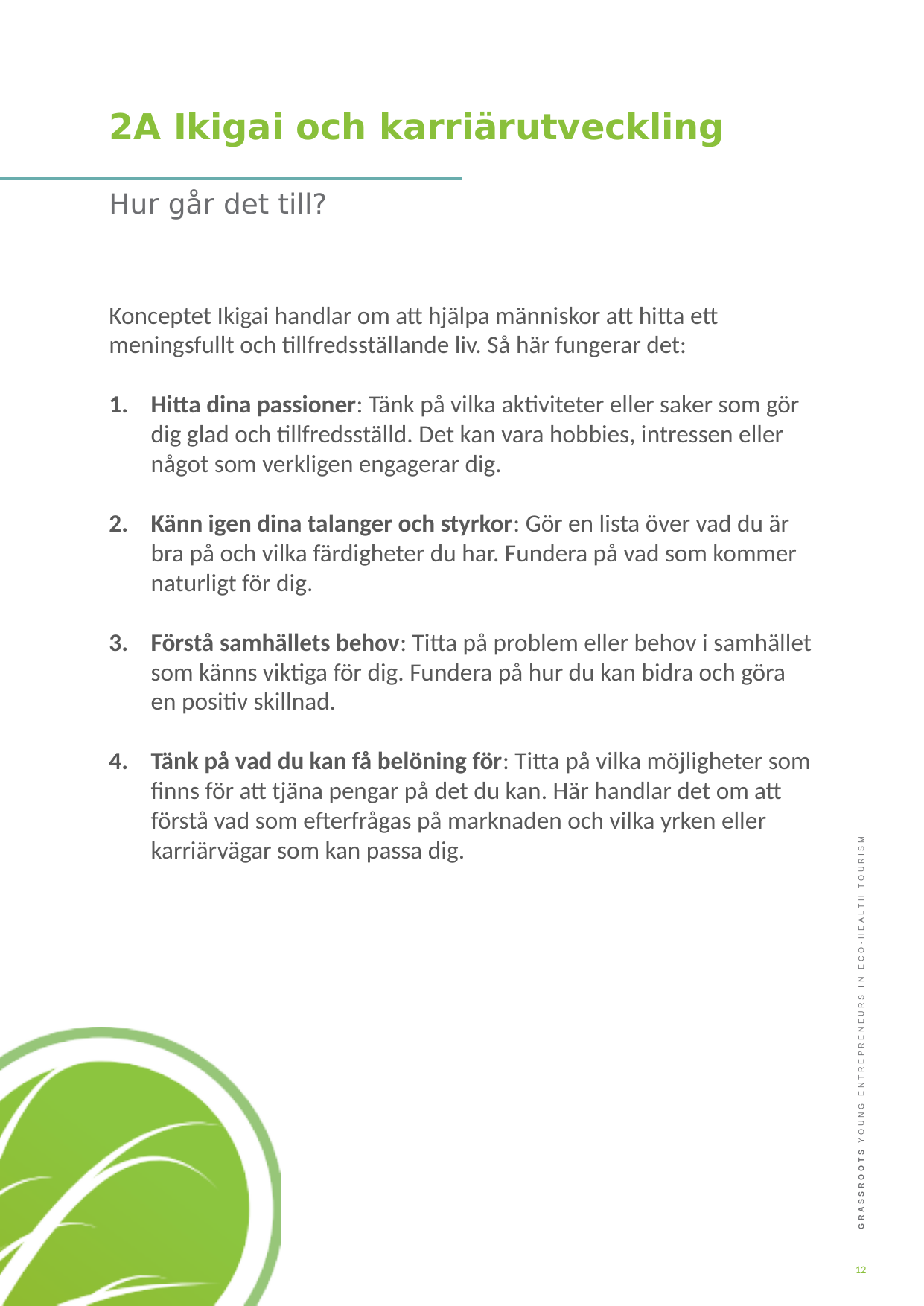

2A Ikigai och karriärutveckling
Hur går det till?
Konceptet Ikigai handlar om att hjälpa människor att hitta ett meningsfullt och tillfredsställande liv. Så här fungerar det:

Hitta dina passioner: Tänk på vilka aktiviteter eller saker som gör dig glad och tillfredsställd. Det kan vara hobbies, intressen eller något som verkligen engagerar dig.

Känn igen dina talanger och styrkor: Gör en lista över vad du är bra på och vilka färdigheter du har. Fundera på vad som kommer naturligt för dig.

Förstå samhällets behov: Titta på problem eller behov i samhället som känns viktiga för dig. Fundera på hur du kan bidra och göra en positiv skillnad.

Tänk på vad du kan få belöning för: Titta på vilka möjligheter som finns för att tjäna pengar på det du kan. Här handlar det om att förstå vad som efterfrågas på marknaden och vilka yrken eller karriärvägar som kan passa dig.

12